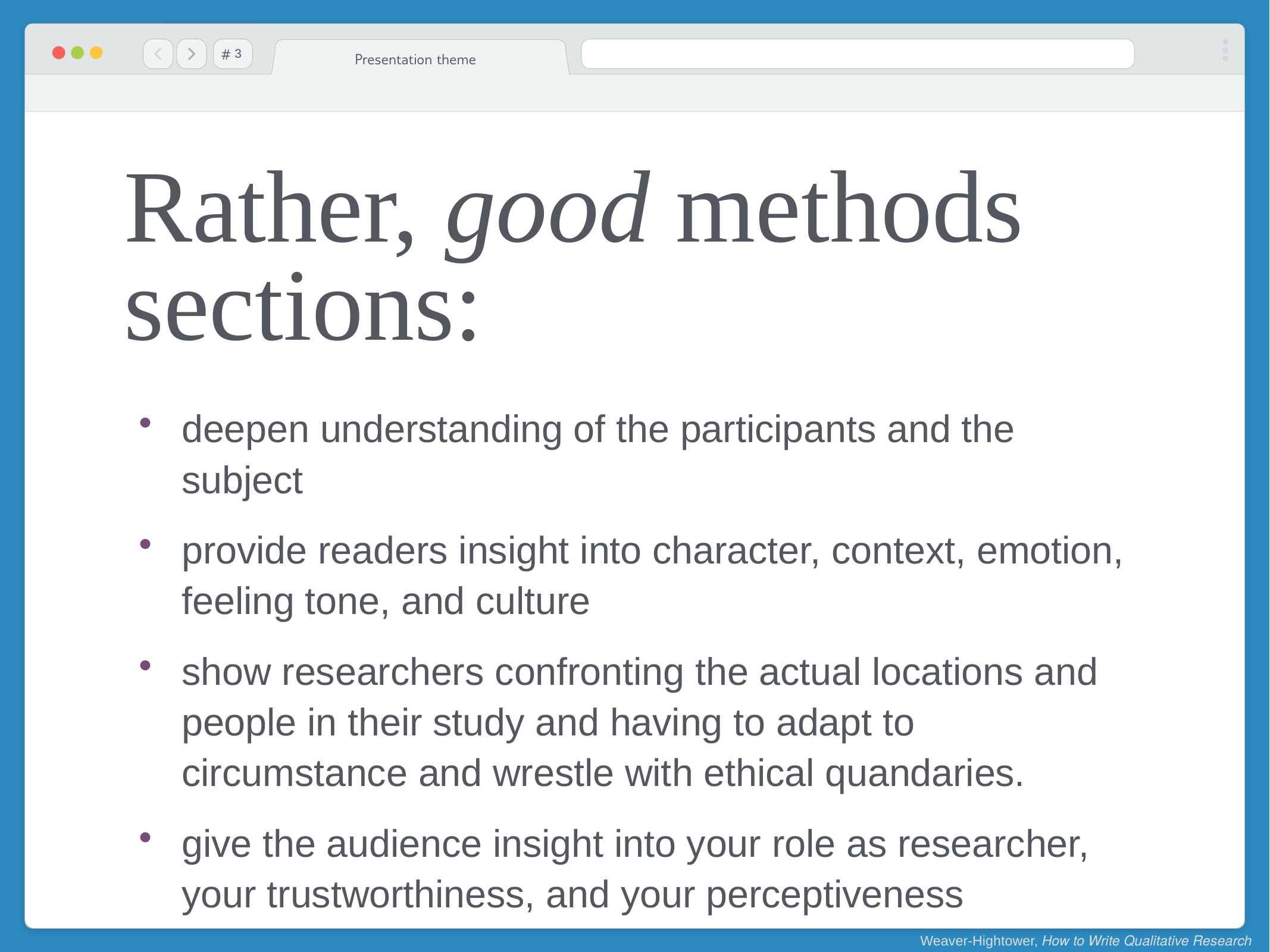

#
Presentation theme
3
# Rather, good methods sections:
deepen understanding of the participants and the subject
provide readers insight into character, context, emotion, feeling tone, and culture
show researchers confronting the actual locations and people in their study and having to adapt to circumstance and wrestle with ethical quandaries.
give the audience insight into your role as researcher, your trustworthiness, and your perceptiveness